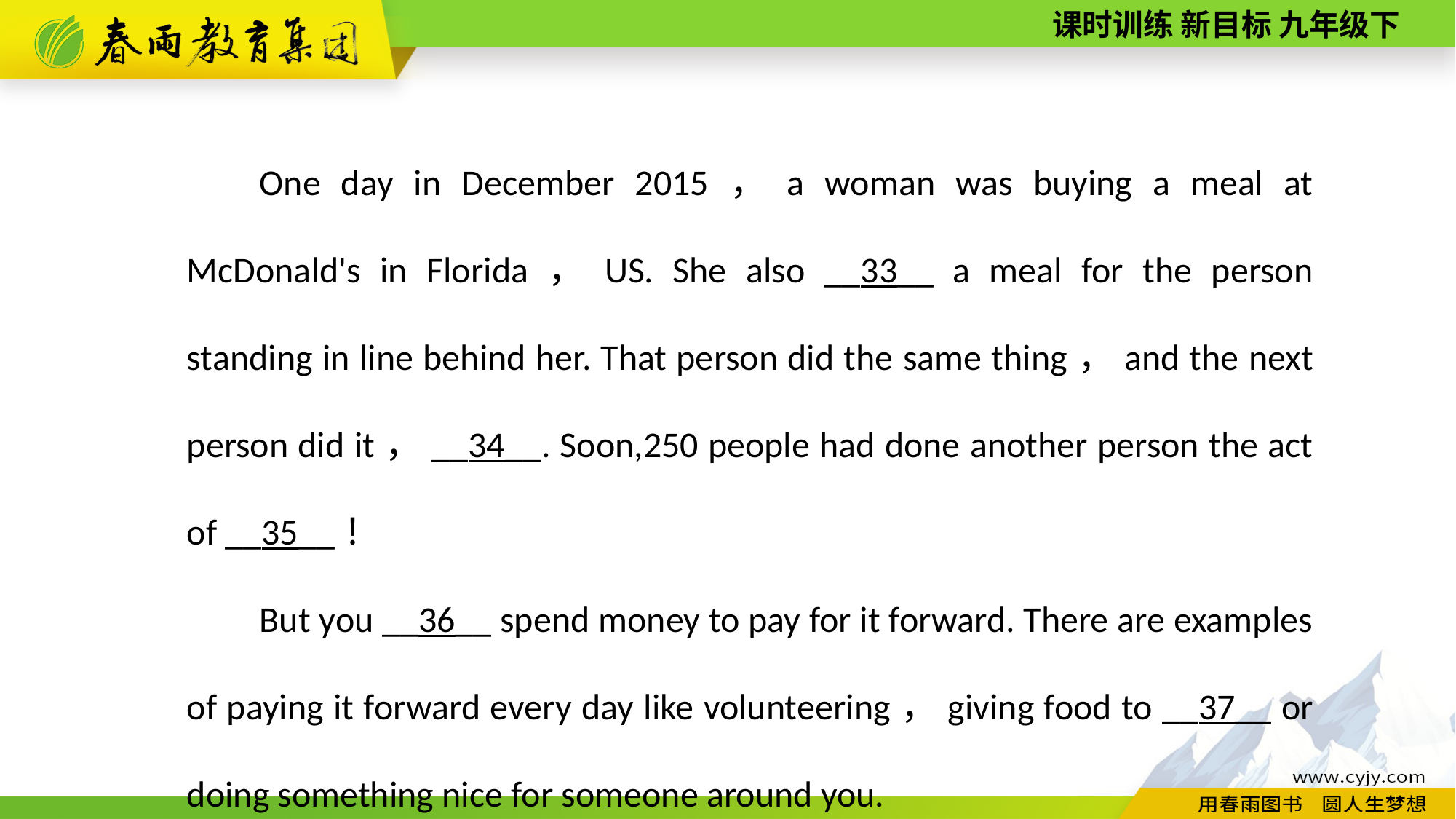

One day in December 2015，a woman was buying a meal at McDonald's in Florida，US. She also __33__ a meal for the person standing in line behind her. That person did the same thing，and the next person did it，__34__. Soon,250 people had done another person the act of __35__！
But you __36__ spend money to pay for it forward. There are examples of paying it forward every day like volunteering，giving food to __37__ or doing something nice for someone around you.